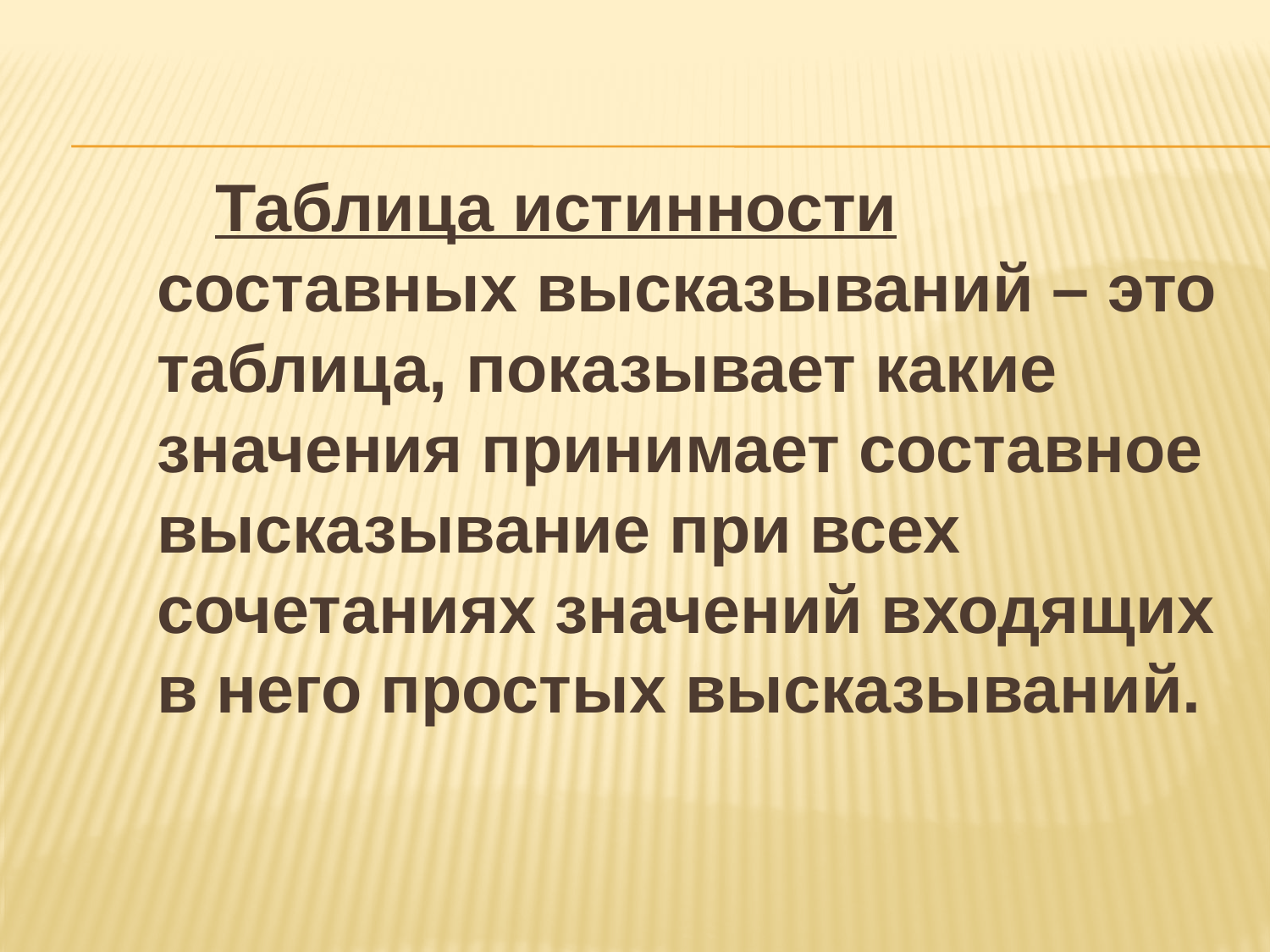

Таблица истинности составных высказываний – это таблица, показывает какие значения принимает составное высказывание при всех сочетаниях значений входящих в него простых высказываний.